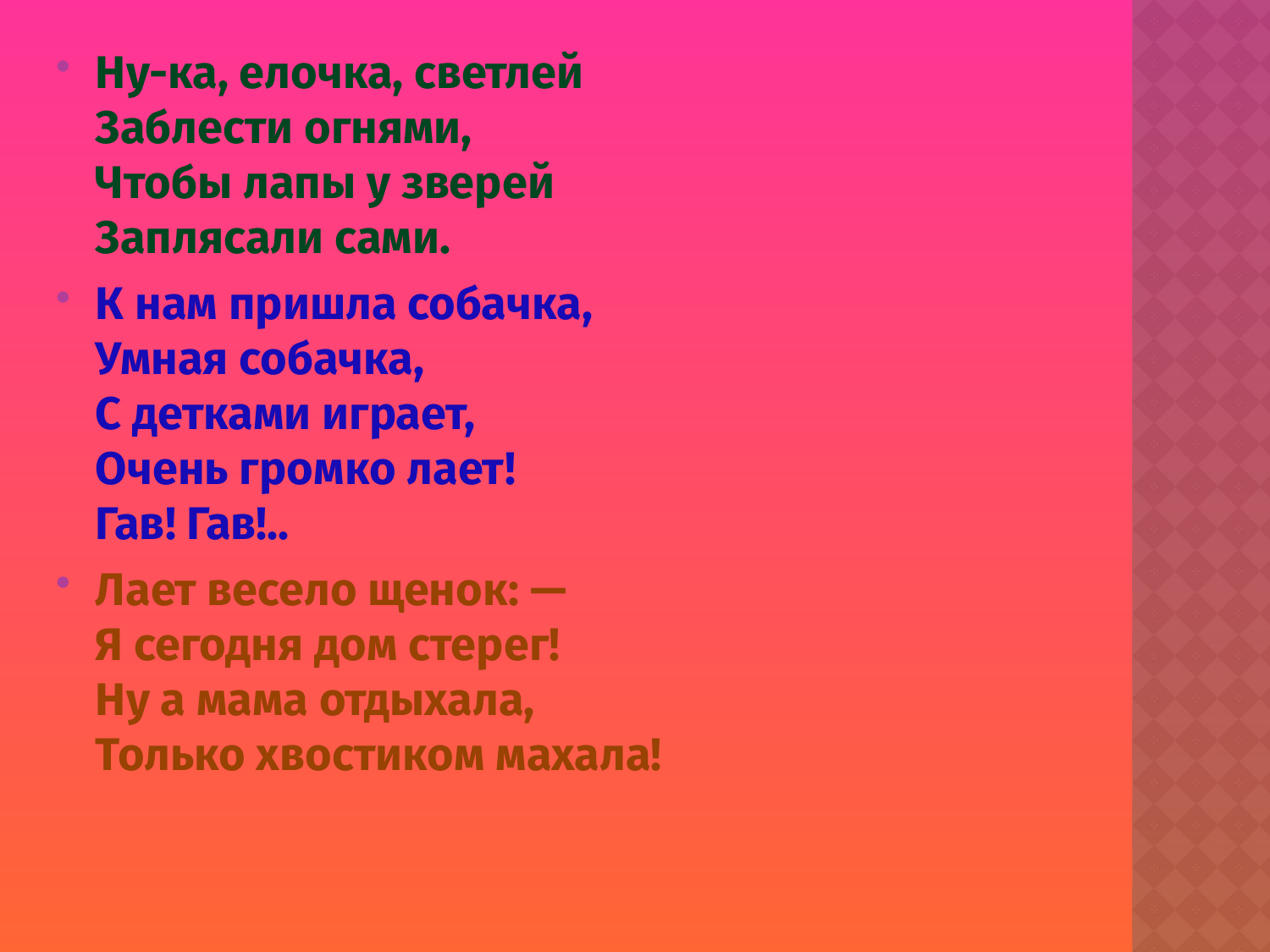

Ну-ка, елочка, светлей 
Заблести огнями, 
Чтобы лапы у зверей 
Заплясали сами.
К нам пришла собачка, 
Умная собачка, 
С детками играет, 
Очень громко лает! 
Гав! Гав!..
Лает весело щенок: — 
Я сегодня дом стерег! 
Ну а мама отдыхала, 
Только хвостиком махала!